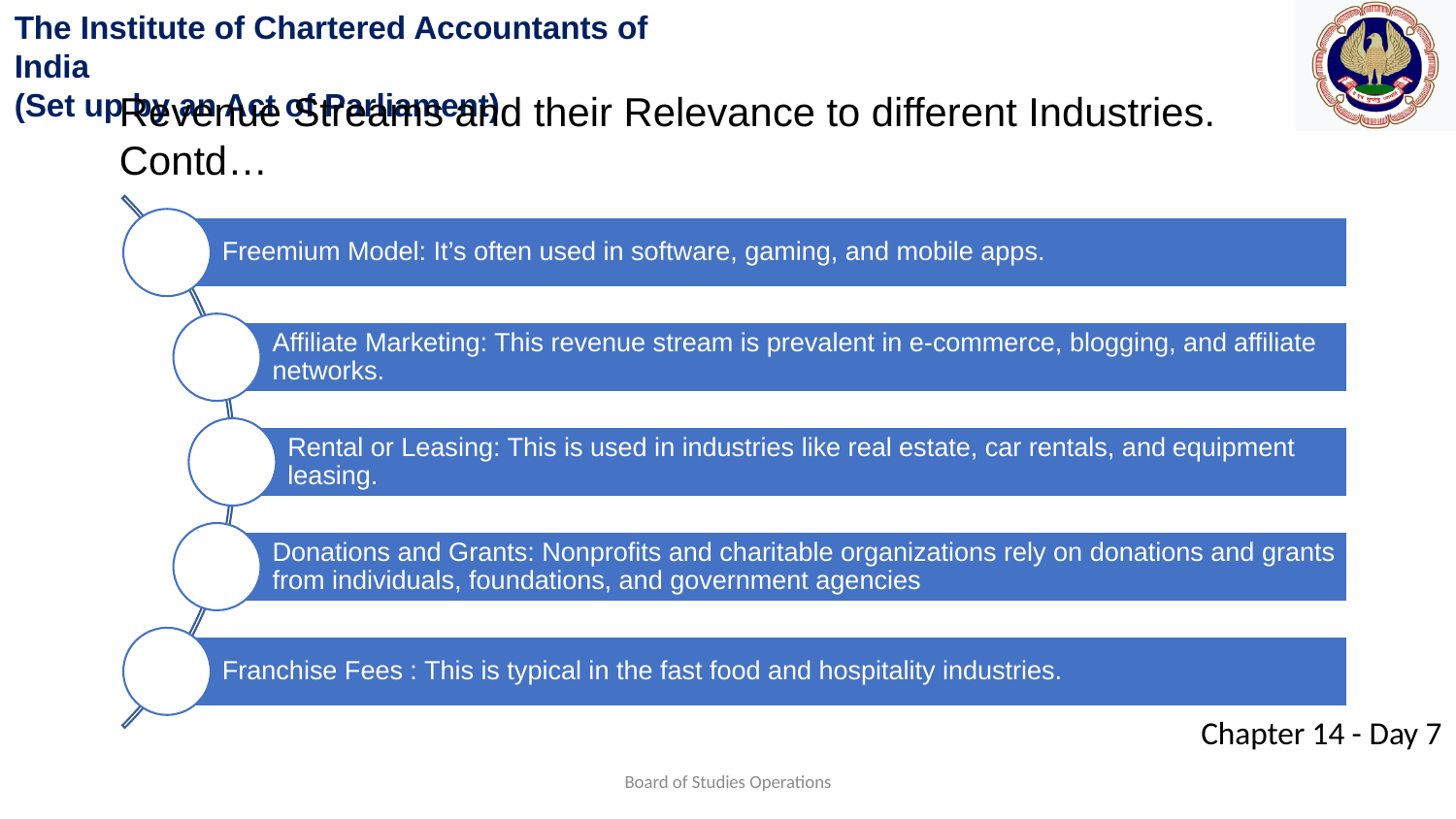

Revenue Streams and their Relevance to different Industries. Contd…
Freemium Model: It’s often used in software, gaming, and mobile apps.
Affiliate Marketing: This revenue stream is prevalent in e-commerce, blogging, and affiliate networks.
Rental or Leasing: This is used in industries like real estate, car rentals, and equipment leasing.
Donations and Grants: Nonprofits and charitable organizations rely on donations and grants from individuals, foundations, and government agencies
Franchise Fees : This is typical in the fast food and hospitality industries.
Board of Studies Operations